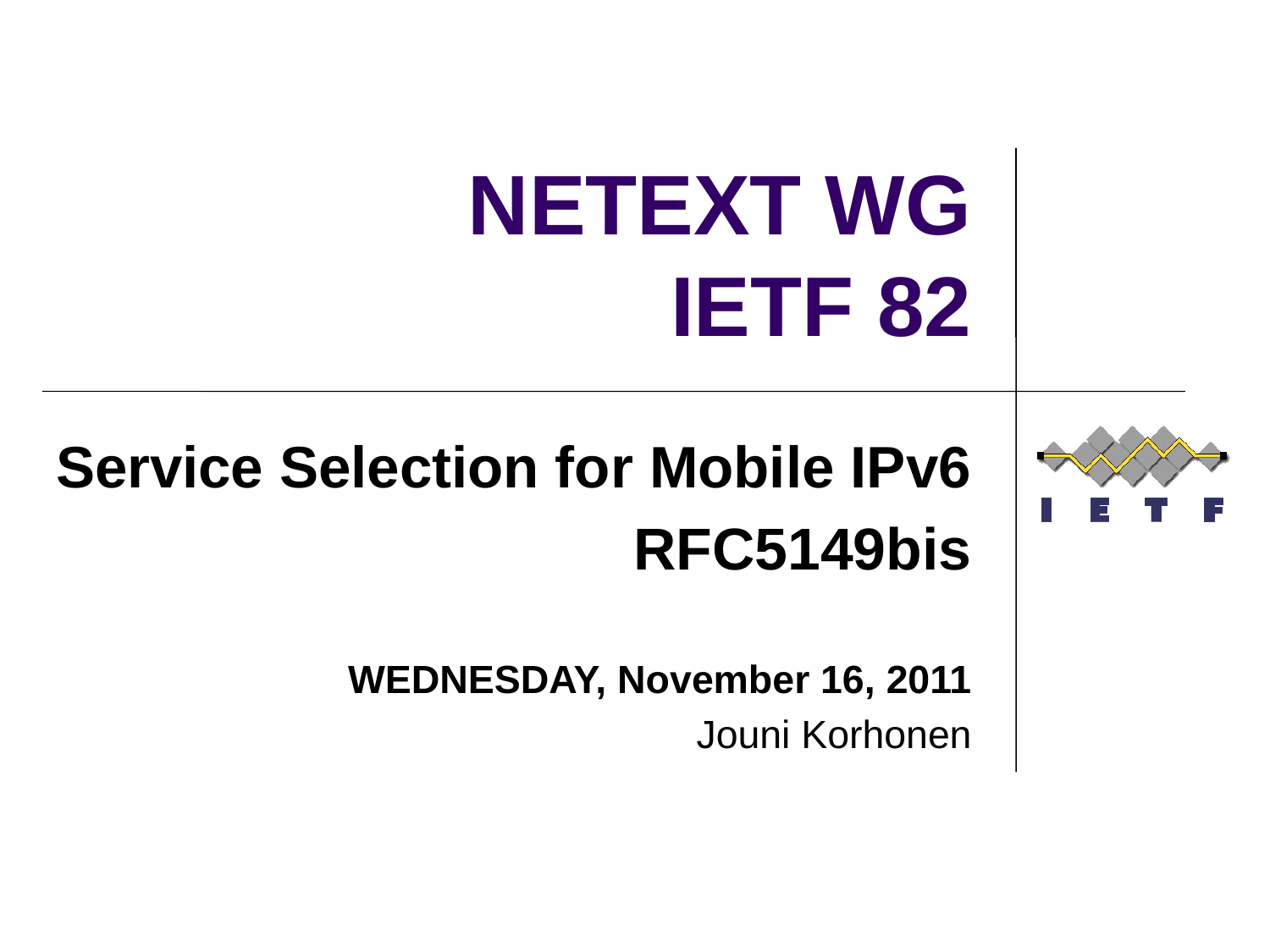

# NETEXT WG IETF 82
Service Selection for Mobile IPv6
RFC5149bis

WEDNESDAY, November 16, 2011
Jouni Korhonen